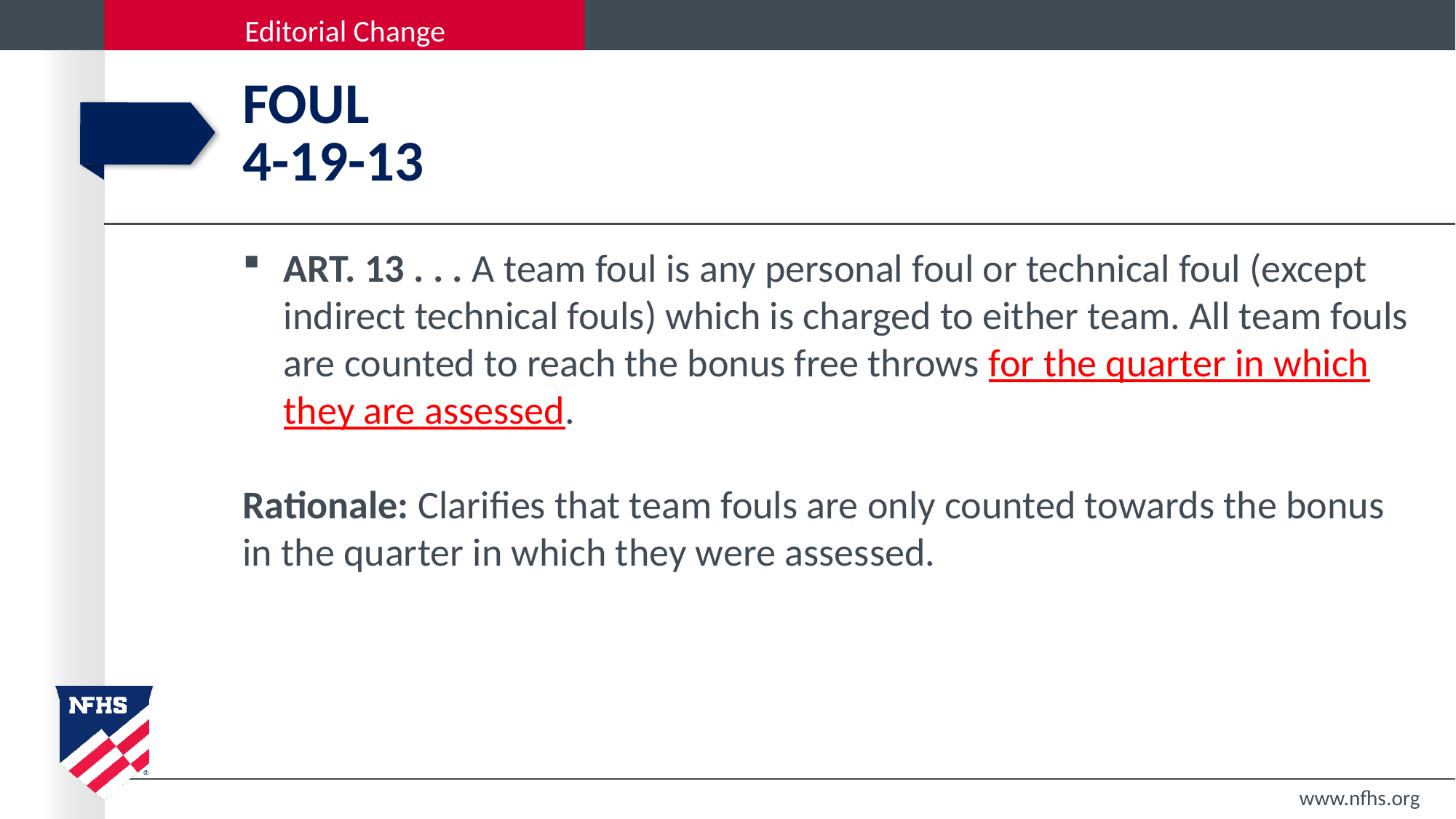

# Foul 4-19-13
ART. 13 . . . A team foul is any personal foul or technical foul (except indirect technical fouls) which is charged to either team. All team fouls are counted to reach the bonus free throws for the quarter in which they are assessed.

Rationale: Clarifies that team fouls are only counted towards the bonus in the quarter in which they were assessed.
www.nfhs.org